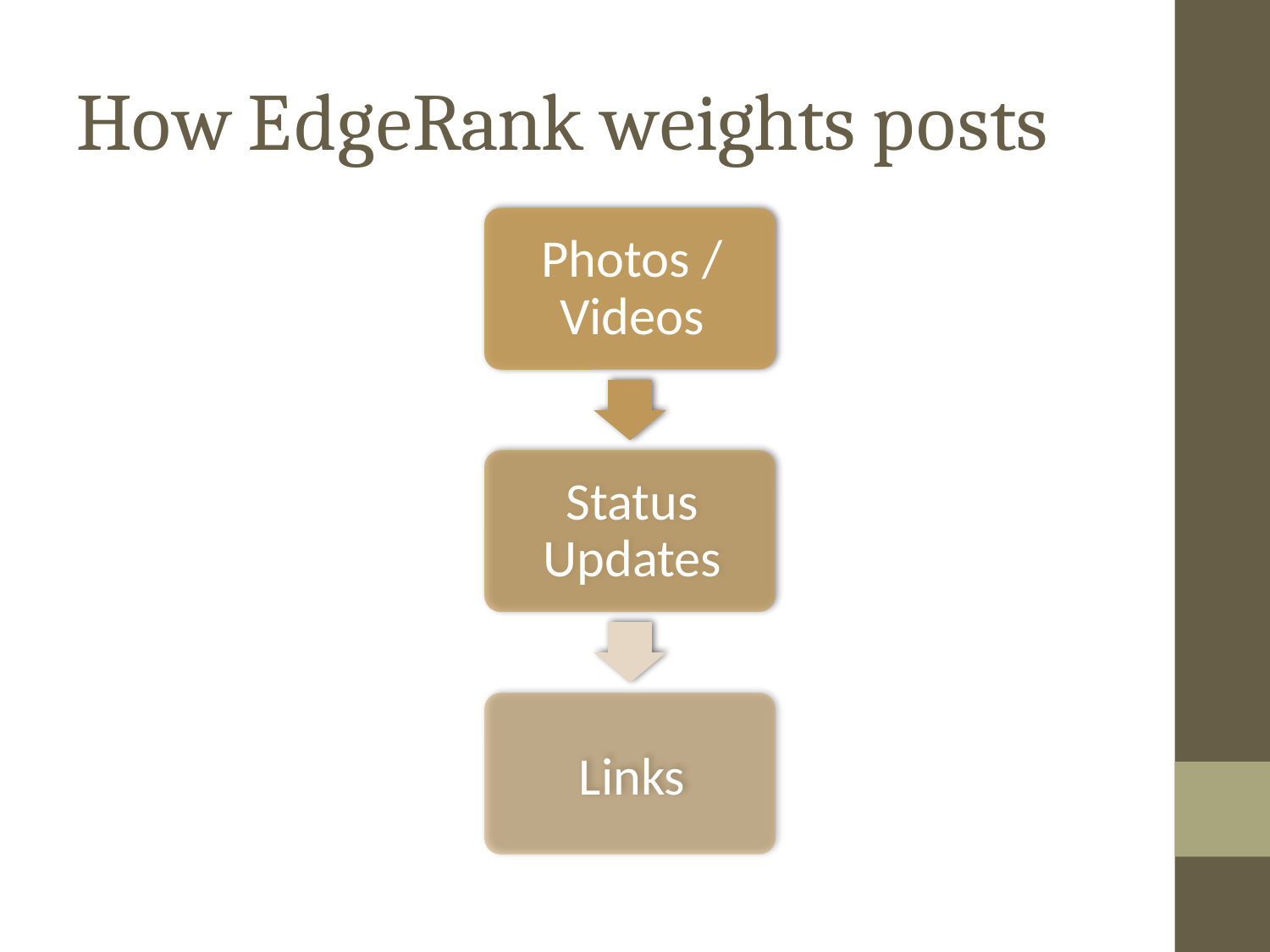

# How EdgeRank weights posts
Photos / Videos

Status Updates

Links